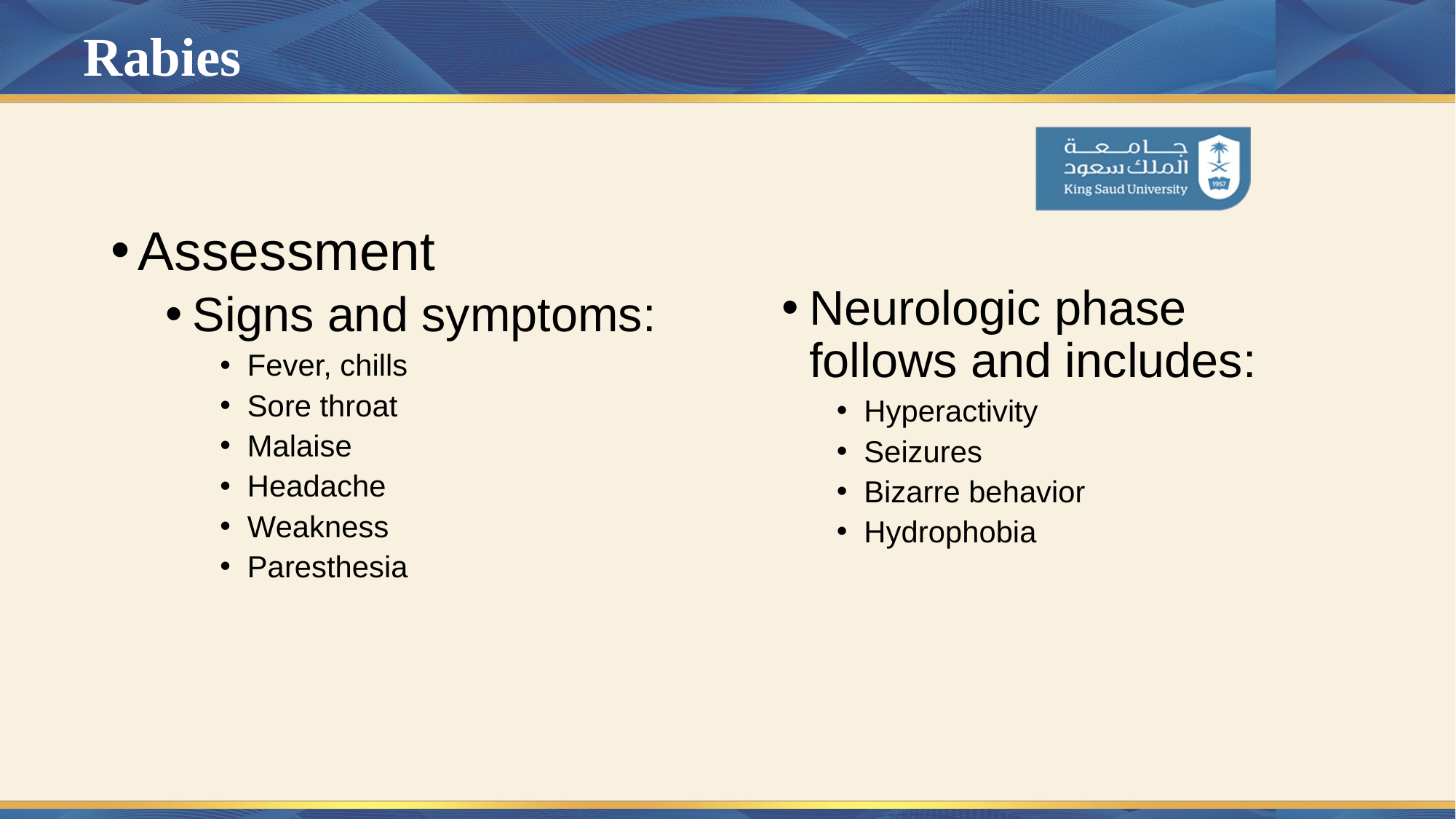

# Rabies
Assessment
Signs and symptoms:
Fever, chills
Sore throat
Malaise
Headache
Weakness
Paresthesia

Neurologic phase follows and includes:
Hyperactivity
Seizures
Bizarre behavior
Hydrophobia